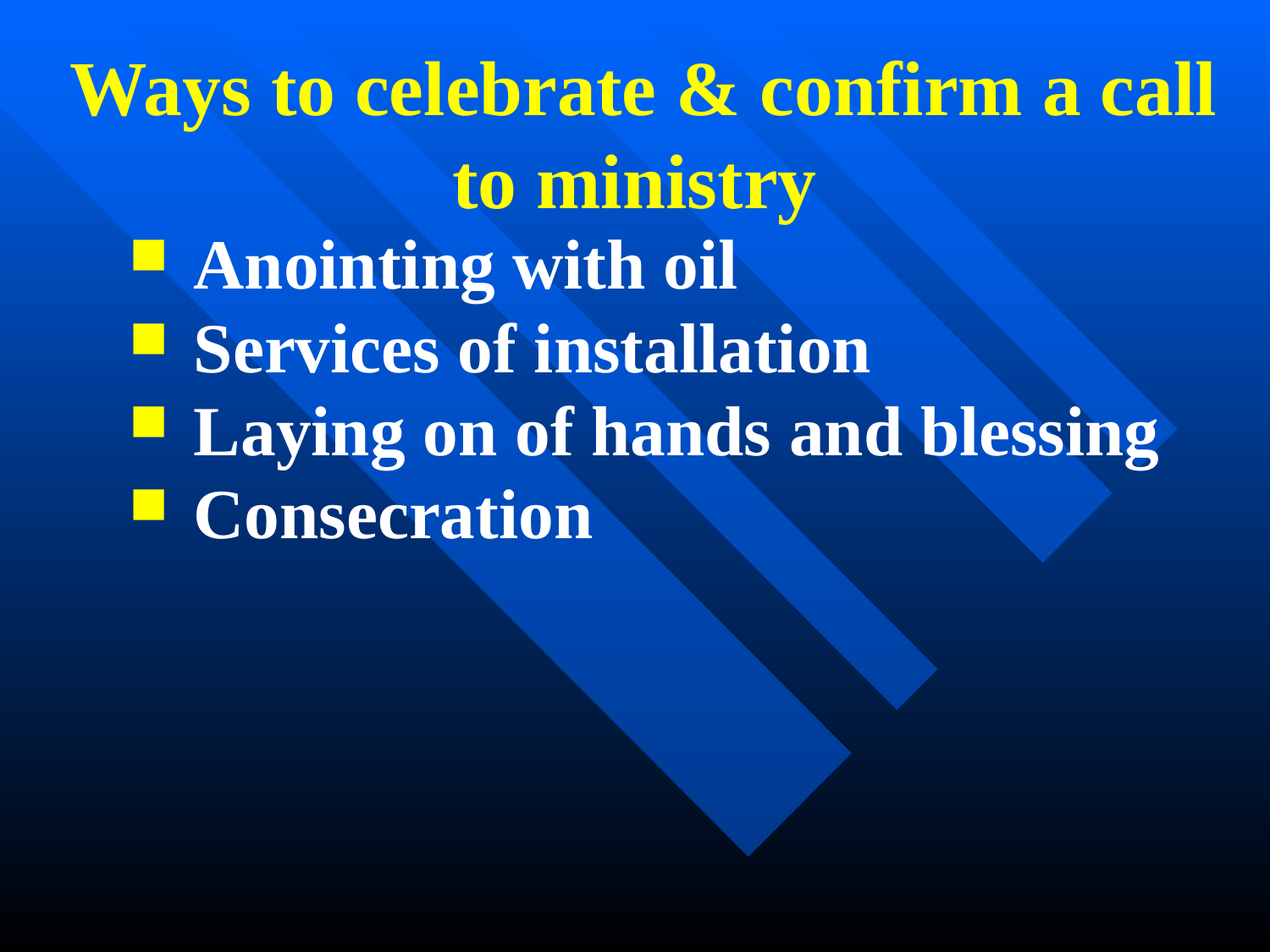

Ways to celebrate & confirm a call to ministry
Anointing with oil
Services of installation
Laying on of hands and blessing
Consecration